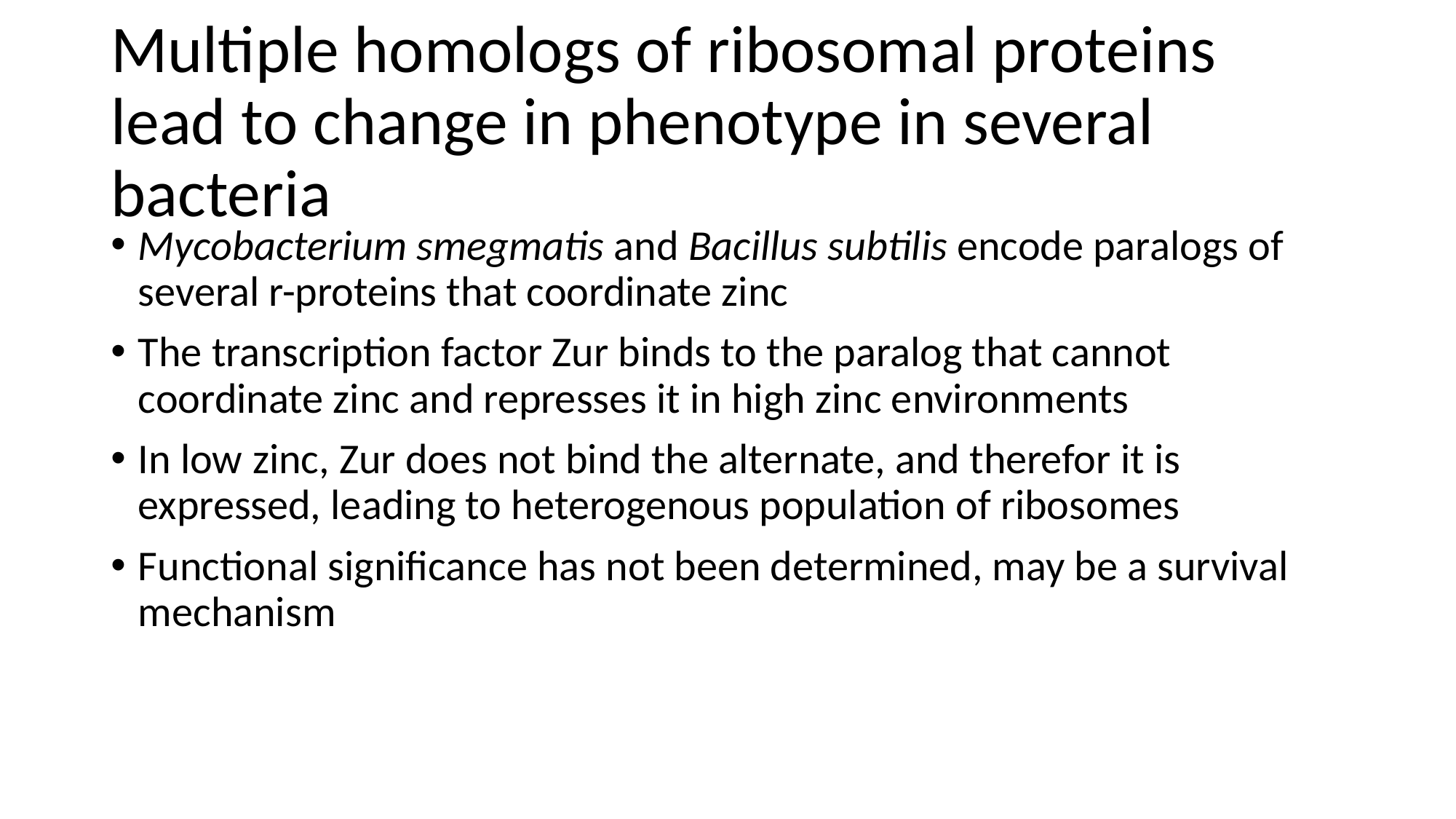

# Multiple homologs of ribosomal proteins lead to change in phenotype in several bacteria
Mycobacterium smegmatis and Bacillus subtilis encode paralogs of several r-proteins that coordinate zinc
The transcription factor Zur binds to the paralog that cannot coordinate zinc and represses it in high zinc environments
In low zinc, Zur does not bind the alternate, and therefor it is expressed, leading to heterogenous population of ribosomes
Functional significance has not been determined, may be a survival mechanism